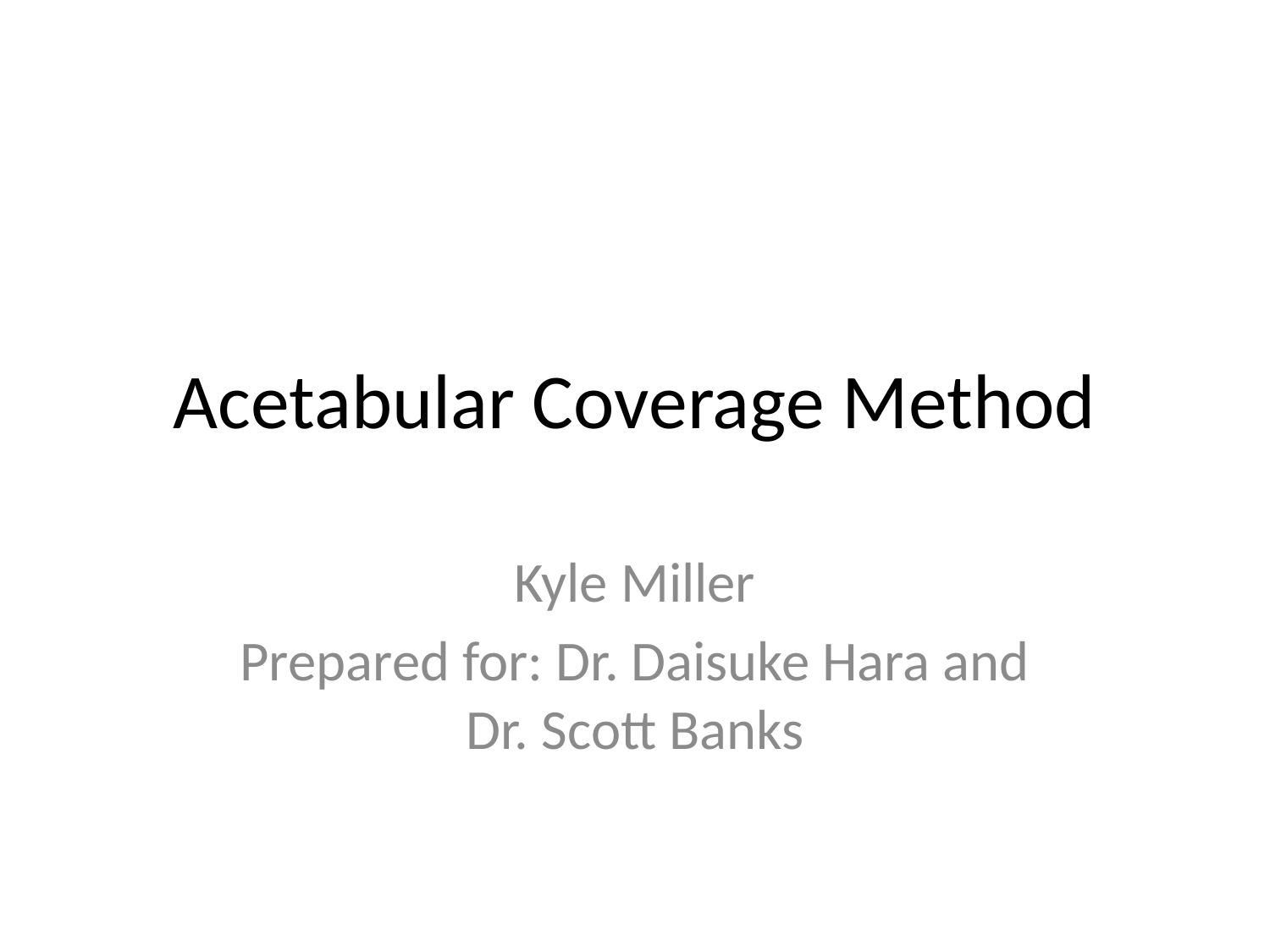

# Acetabular Coverage Method
Kyle Miller
Prepared for: Dr. Daisuke Hara and Dr. Scott Banks